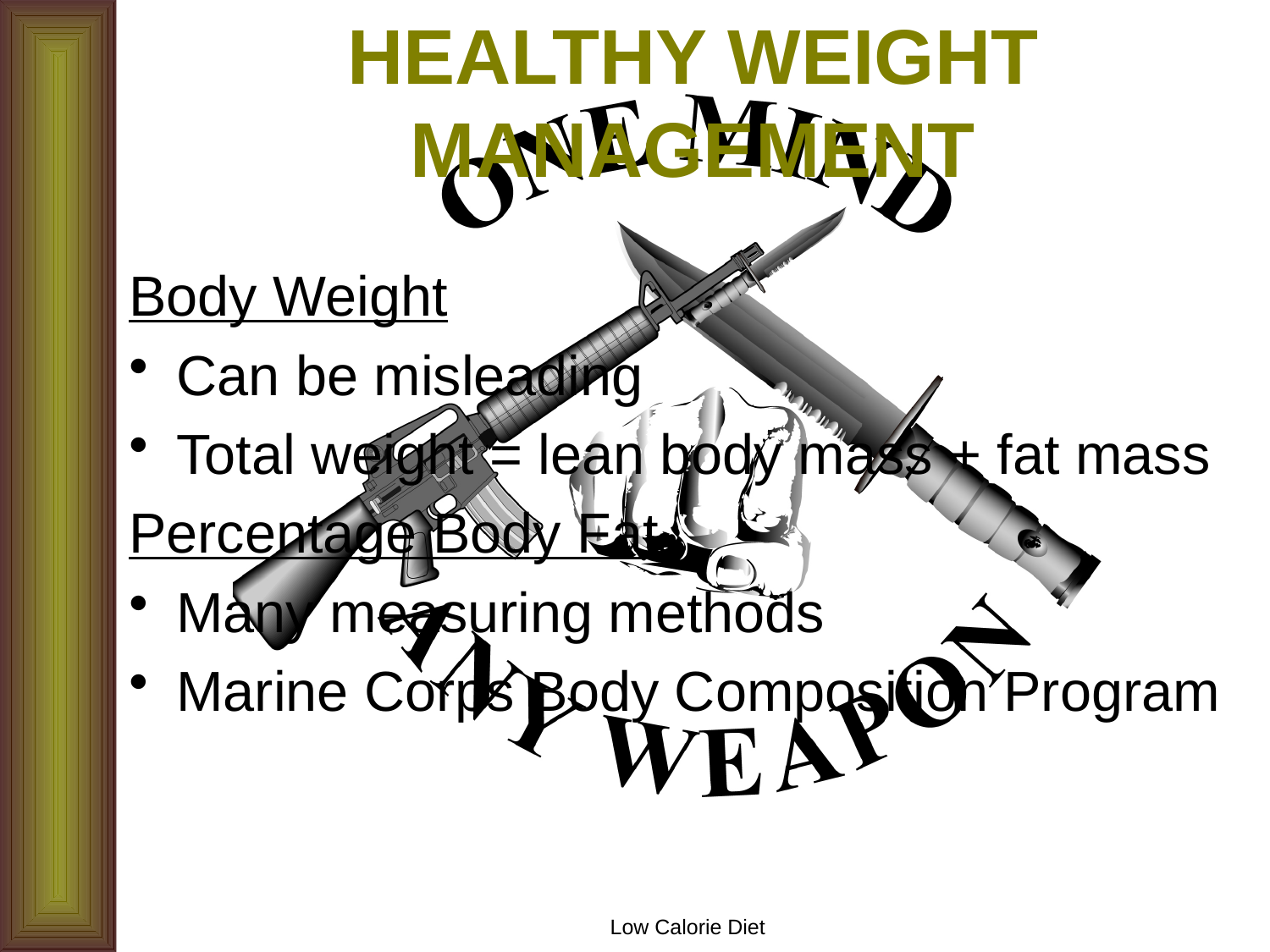

# HEALTHY WEIGHT MANAGEMENT
Body Weight
Can be misleading
Total weight = lean body mass + fat mass
Percentage Body Fat
Many measuring methods
Marine Corps Body Composition Program
Low Calorie Diet